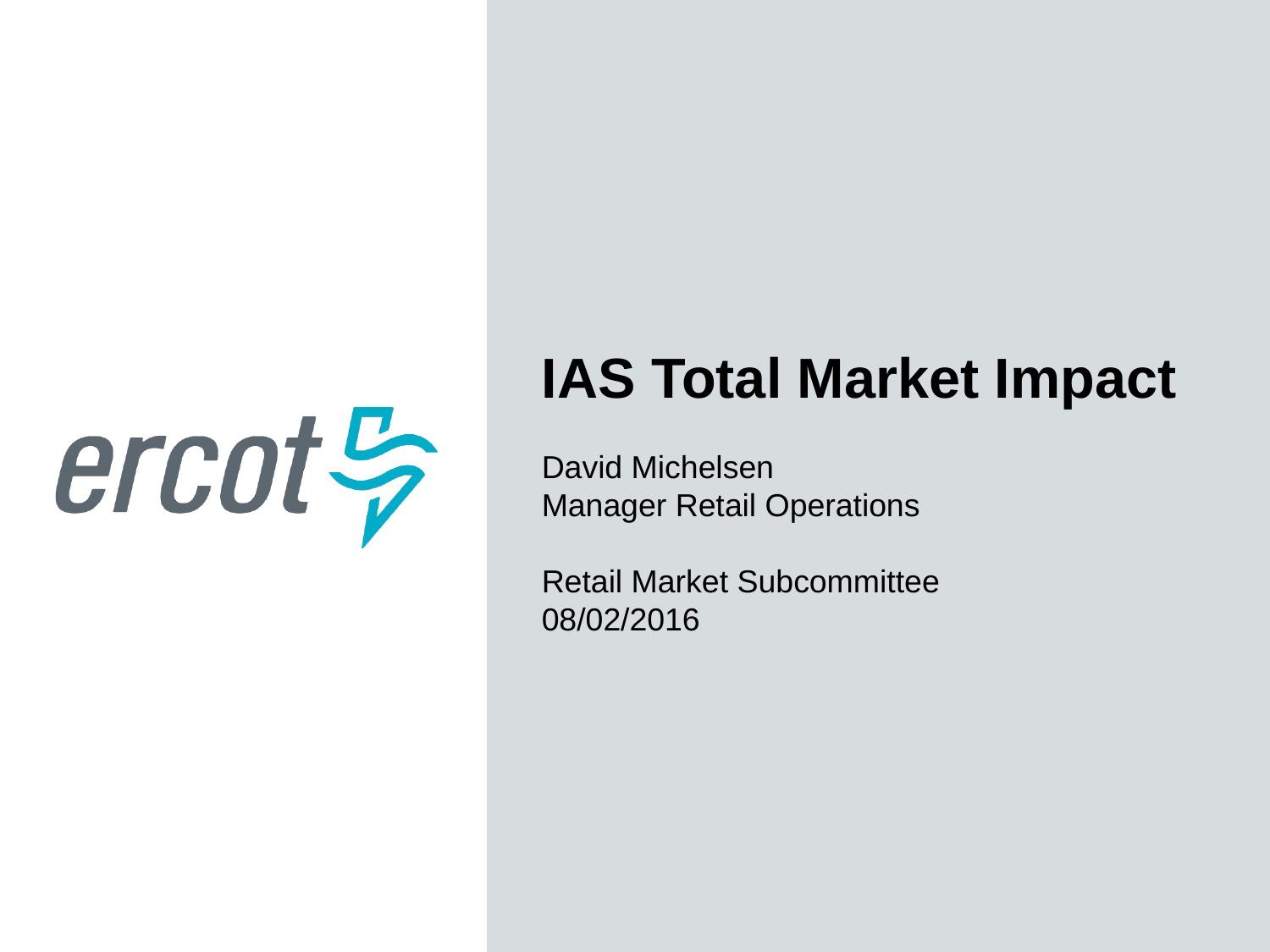

IAS Total Market Impact

David Michelsen
Manager Retail Operations

Retail Market Subcommittee
08/02/2016